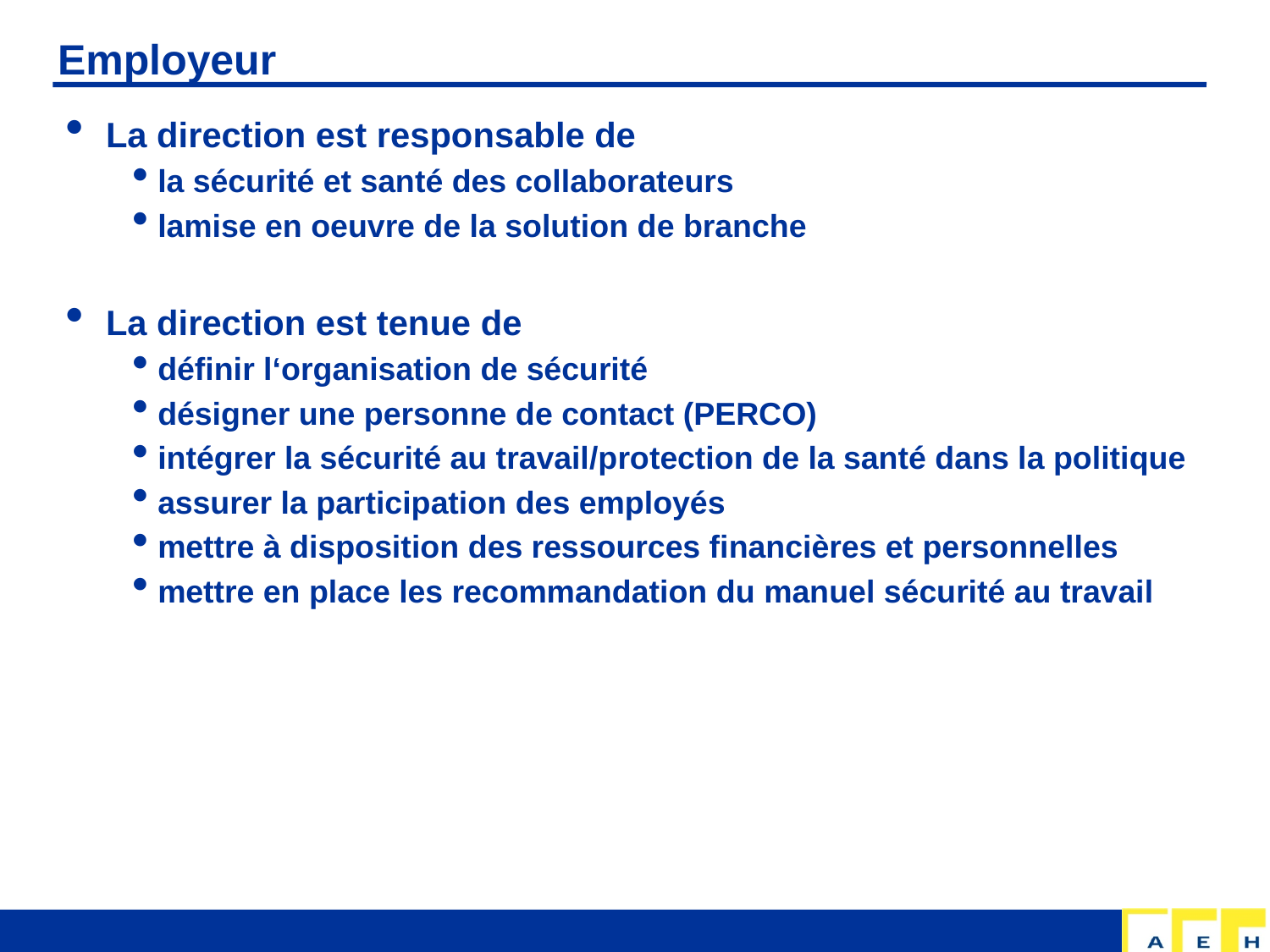

# Employeur
La direction est responsable de
la sécurité et santé des collaborateurs
lamise en oeuvre de la solution de branche

La direction est tenue de
définir l‘organisation de sécurité
désigner une personne de contact (PERCO)
intégrer la sécurité au travail/protection de la santé dans la politique
assurer la participation des employés
mettre à disposition des ressources financières et personnelles
mettre en place les recommandation du manuel sécurité au travail